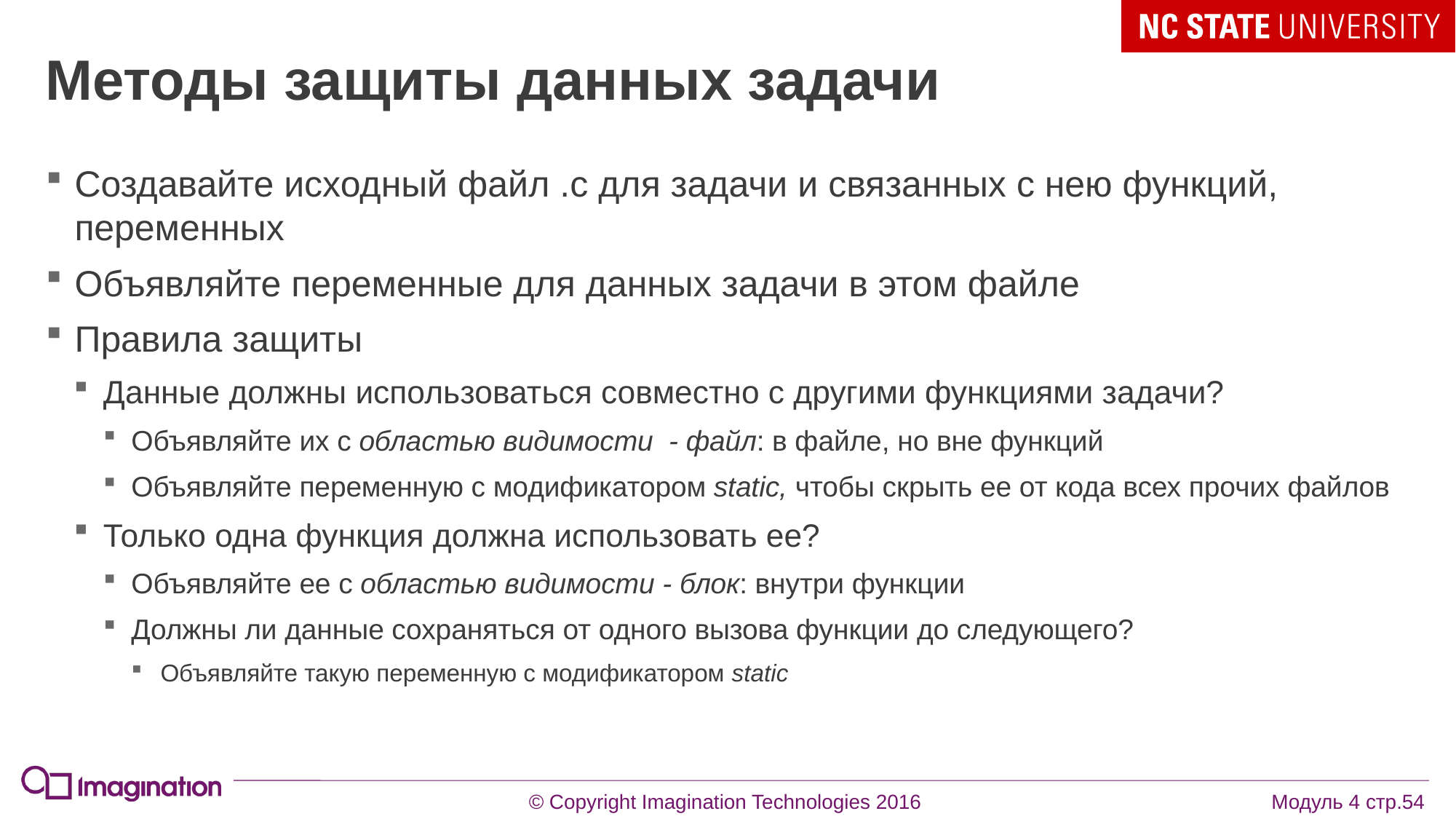

# Методы защиты данных задачи

Создавайте исходный файл .c для задачи и связанных с нею функций, переменных
Объявляйте переменные для данных задачи в этом файле
Правила защиты
Данные должны использоваться совместно с другими функциями задачи?
Объявляйте их с областью видимости  - файл: в файле, но вне функций
Объявляйте переменную с модификатором static, чтобы скрыть ее от кода всех прочих файлов
Только одна функция должна использовать ее?
Объявляйте ее с областью видимости - блок: внутри функции
Должны ли данные сохраняться от одного вызова функции до следующего?
Объявляйте такую переменную с модификатором static